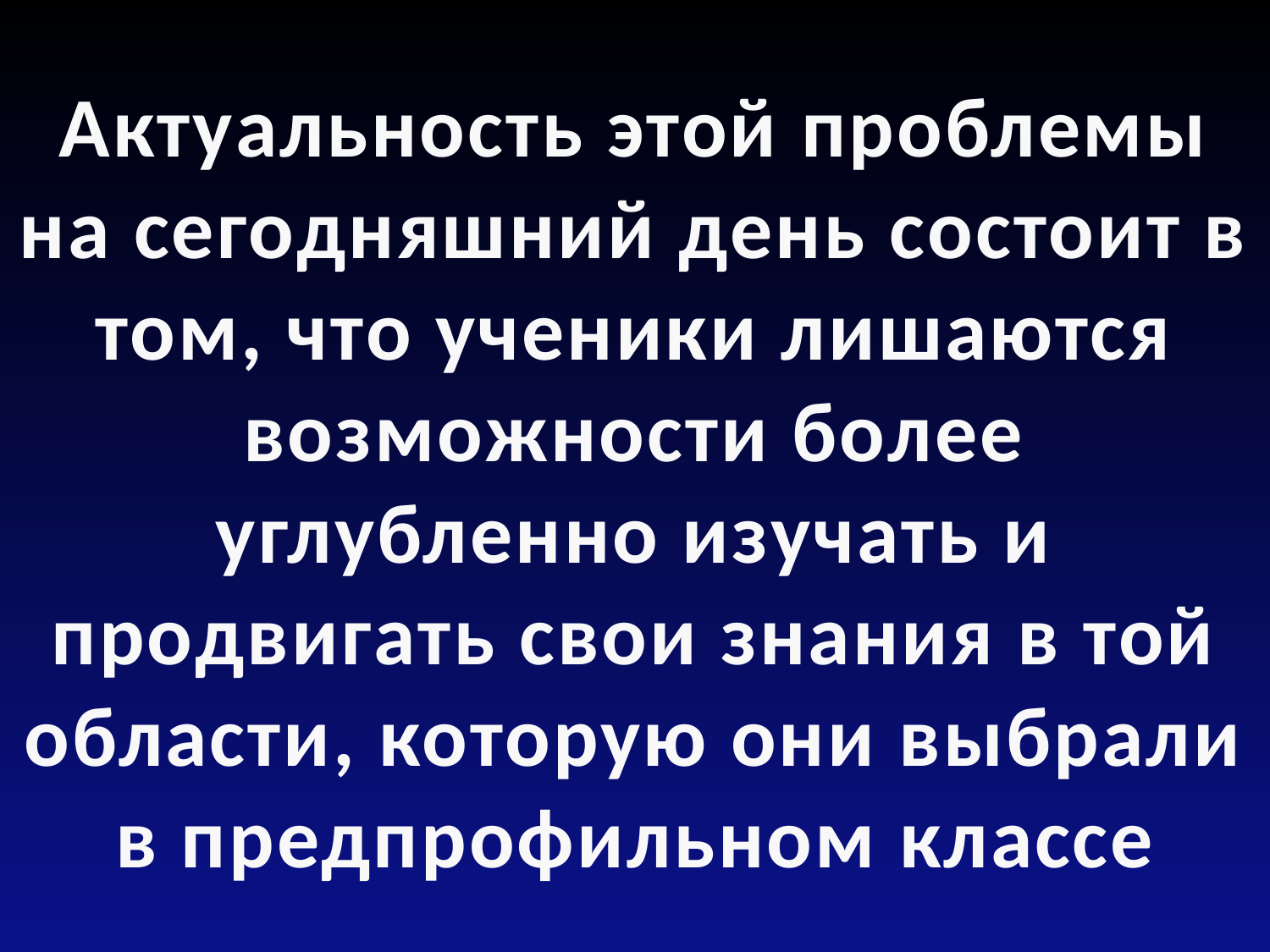

Актуальность этой проблемы на сегодняшний день состоит в том, что ученики лишаются возможности более углубленно изучать и продвигать свои знания в той области, которую они выбрали в предпрофильном классе